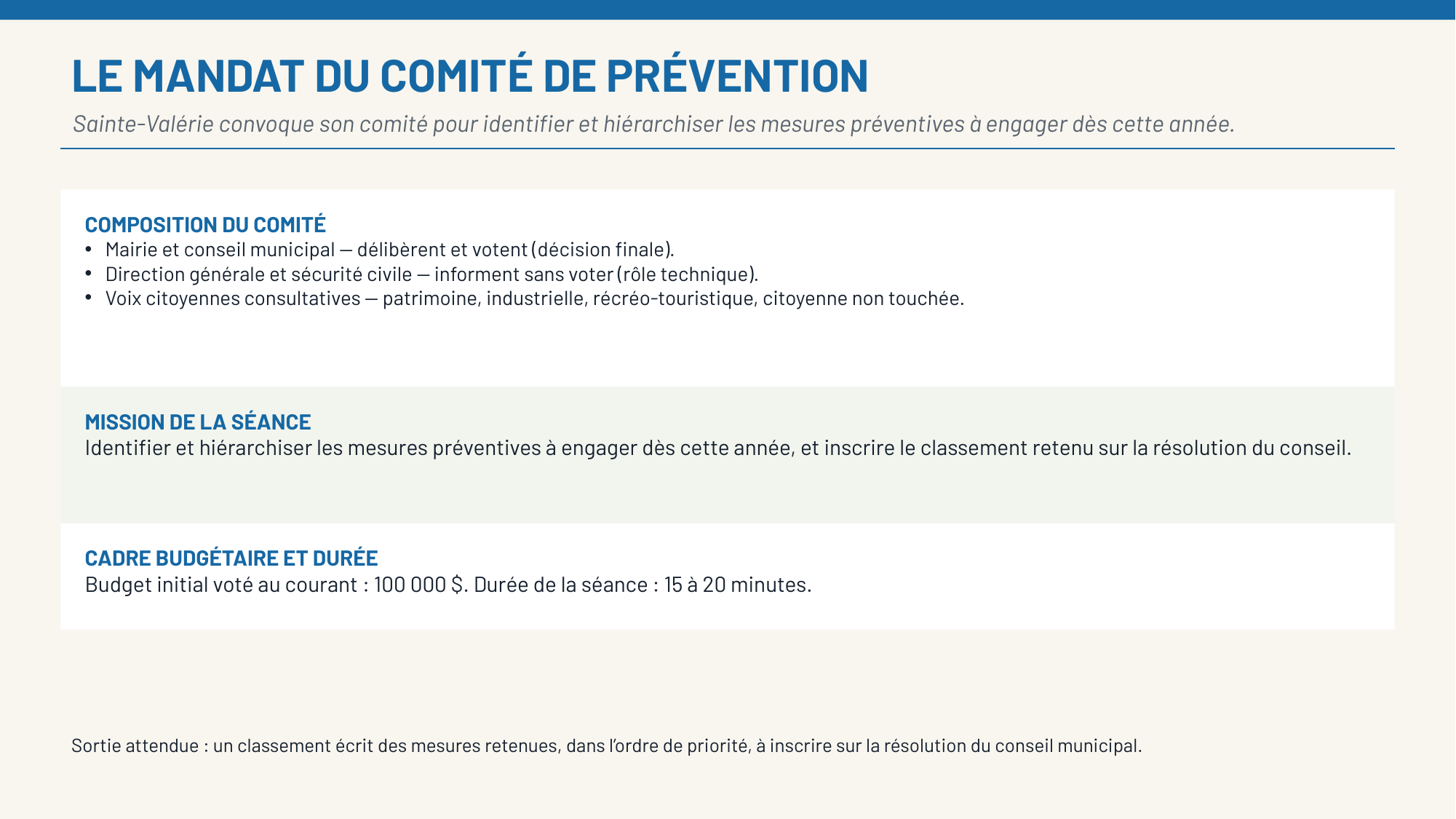

LE MANDAT DU COMITÉ DE PRÉVENTION
Sainte-Valérie convoque son comité pour identifier et hiérarchiser les mesures préventives à engager dès cette année.
COMPOSITION DU COMITÉ
Mairie et conseil municipal — délibèrent et votent (décision finale).
Direction générale et sécurité civile — informent sans voter (rôle technique).
Voix citoyennes consultatives — patrimoine, industrielle, récréo-touristique, citoyenne non touchée.
MISSION DE LA SÉANCE
Identifier et hiérarchiser les mesures préventives à engager dès cette année, et inscrire le classement retenu sur la résolution du conseil.
CADRE BUDGÉTAIRE ET DURÉE
Budget initial voté au courant : 100 000 $. Durée de la séance : 15 à 20 minutes.
Sortie attendue : un classement écrit des mesures retenues, dans l’ordre de priorité, à inscrire sur la résolution du conseil municipal.